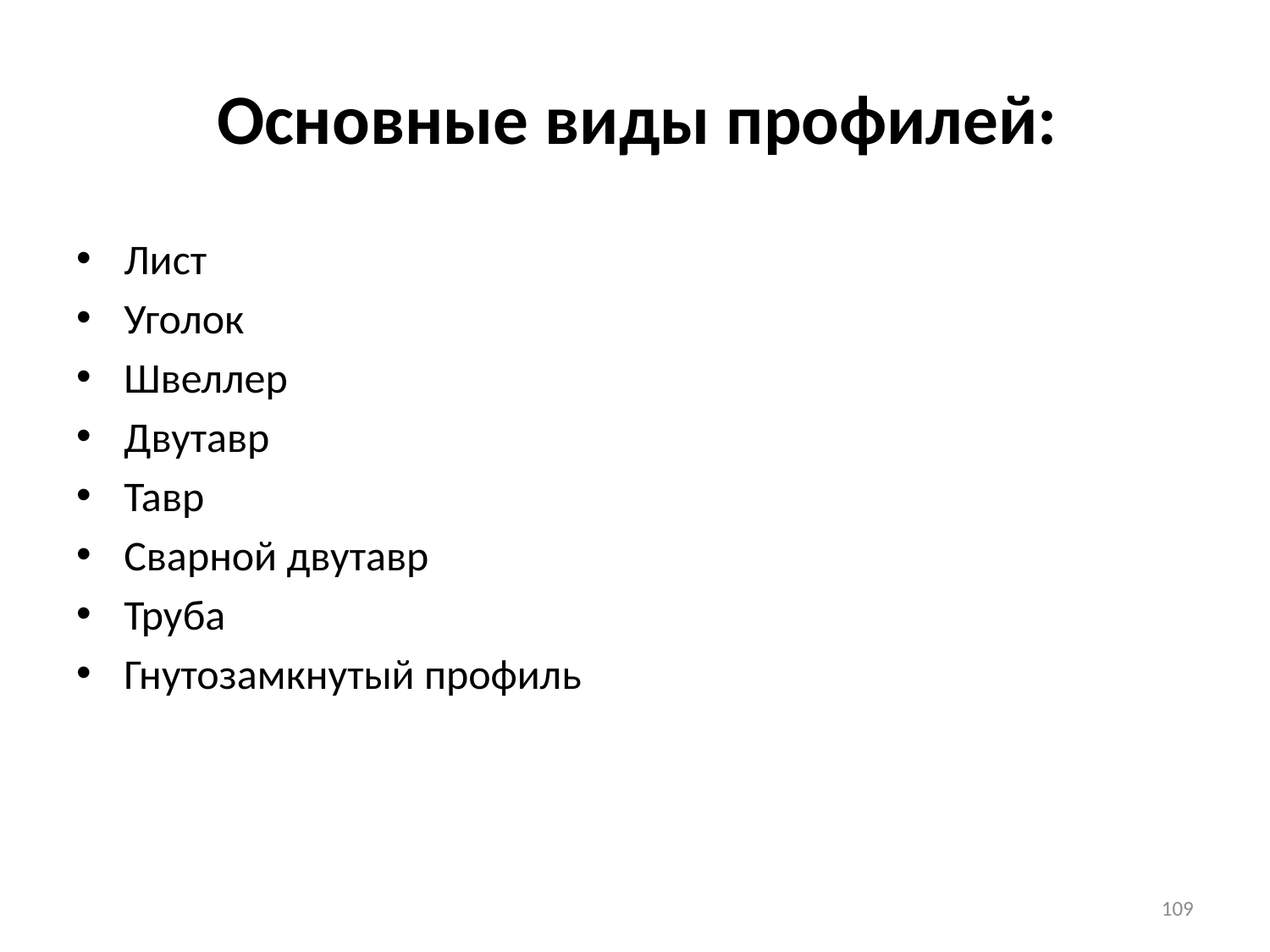

Основные виды профилей:
Лист
Уголок
Швеллер
Двутавр
Тавр
Сварной двутавр
Труба
Гнутозамкнутый профиль
109